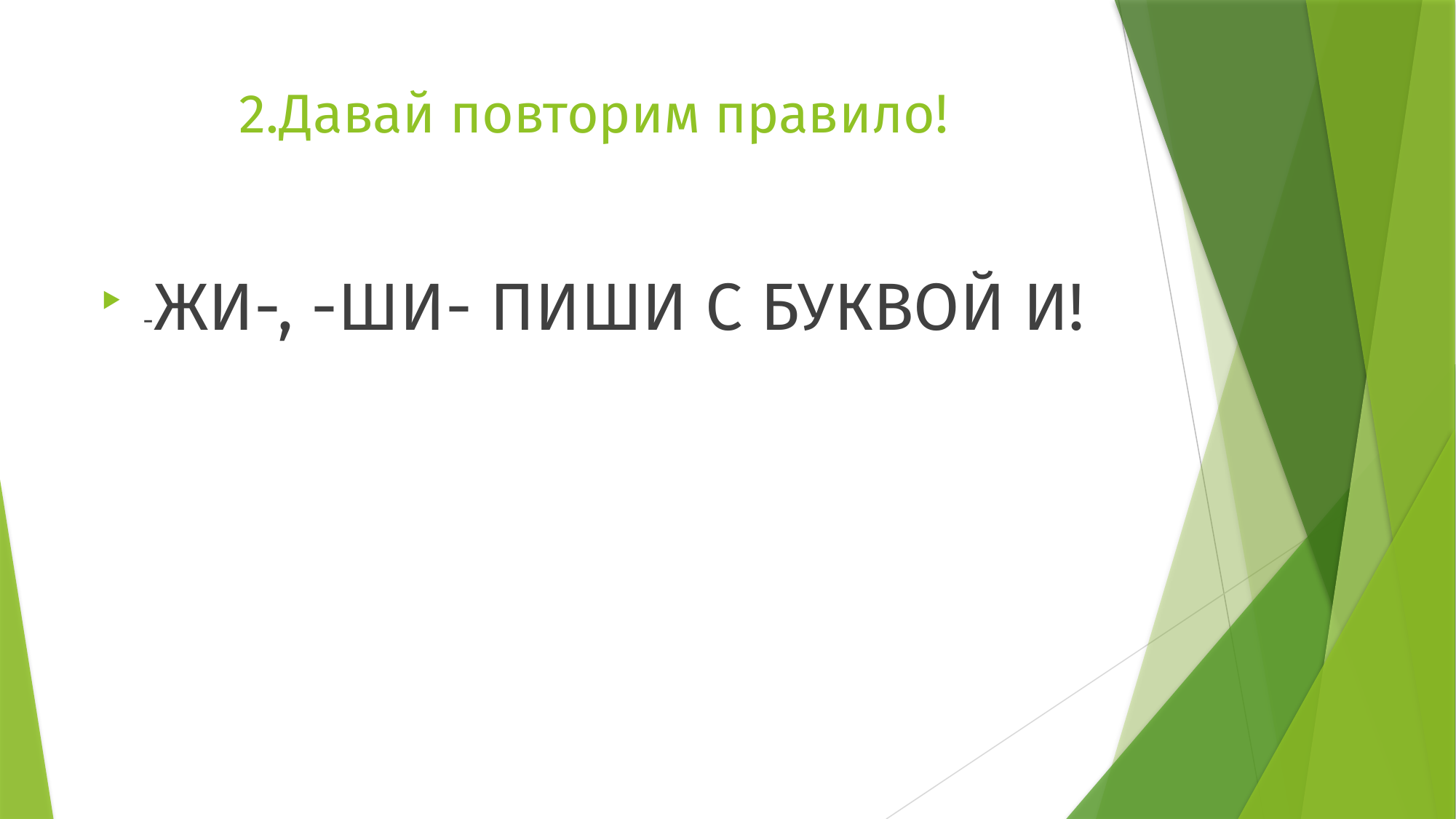

# 2.Давай повторим правило!
-ЖИ-, -ШИ- ПИШИ С БУКВОЙ И!